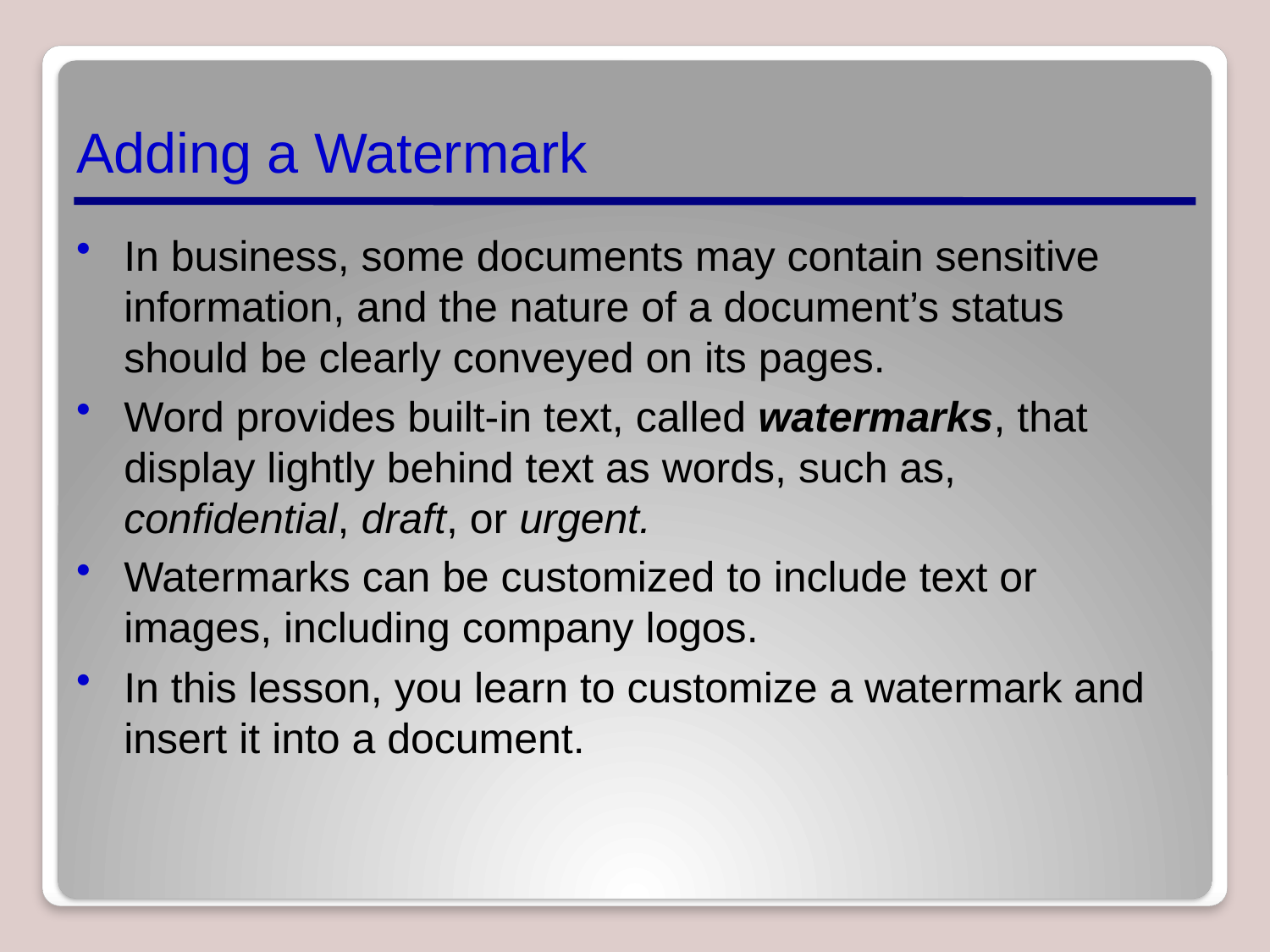

# Adding a Watermark
In business, some documents may contain sensitive information, and the nature of a document’s status should be clearly conveyed on its pages.
Word provides built-in text, called watermarks, that display lightly behind text as words, such as, confidential, draft, or urgent.
Watermarks can be customized to include text or images, including company logos.
In this lesson, you learn to customize a watermark and insert it into a document.